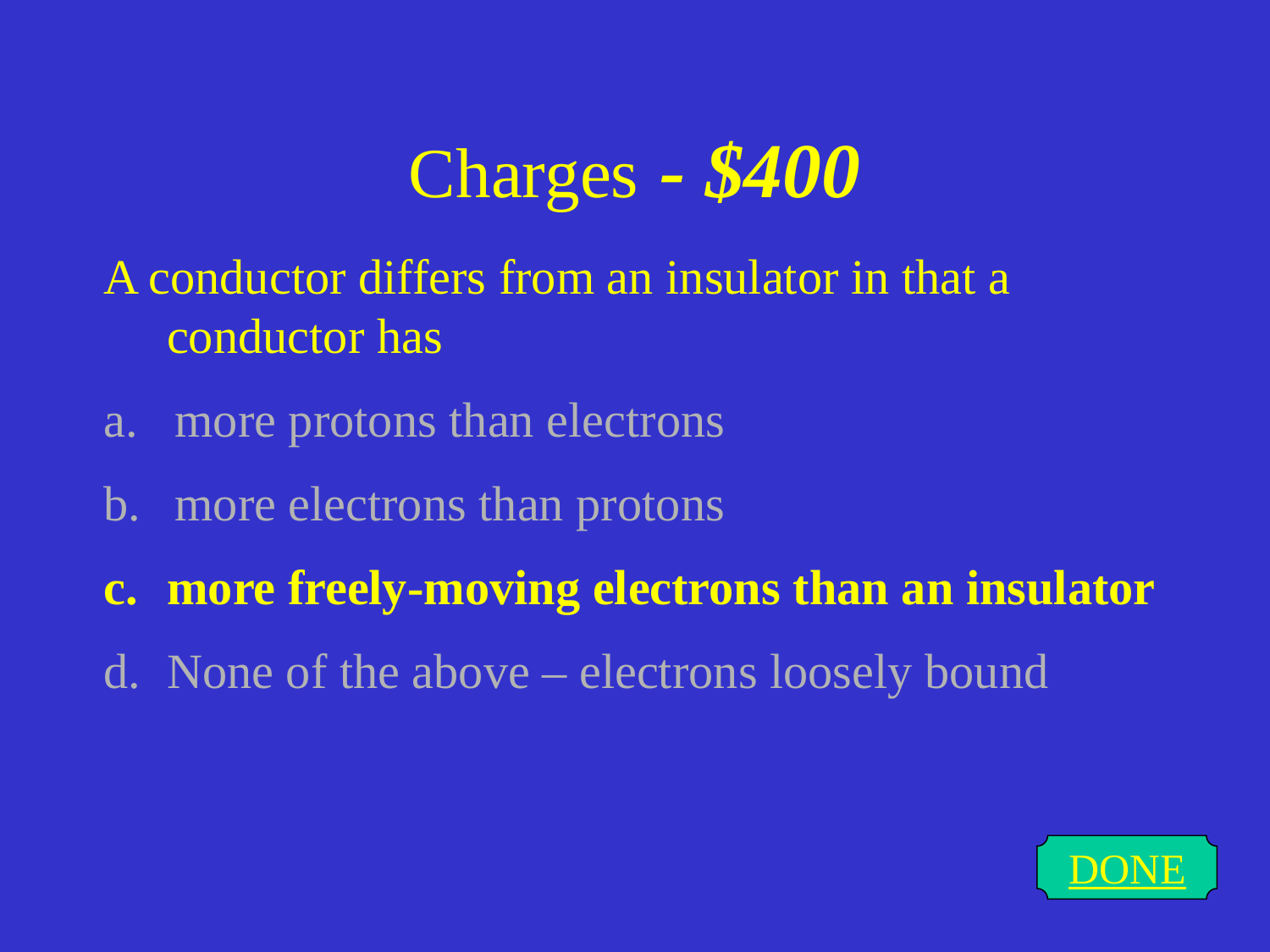

# Charges - $400
A conductor differs from an insulator in that a conductor has
more protons than electrons
more electrons than protons
more freely-moving electrons than an insulator
None of the above – electrons loosely bound

DONE